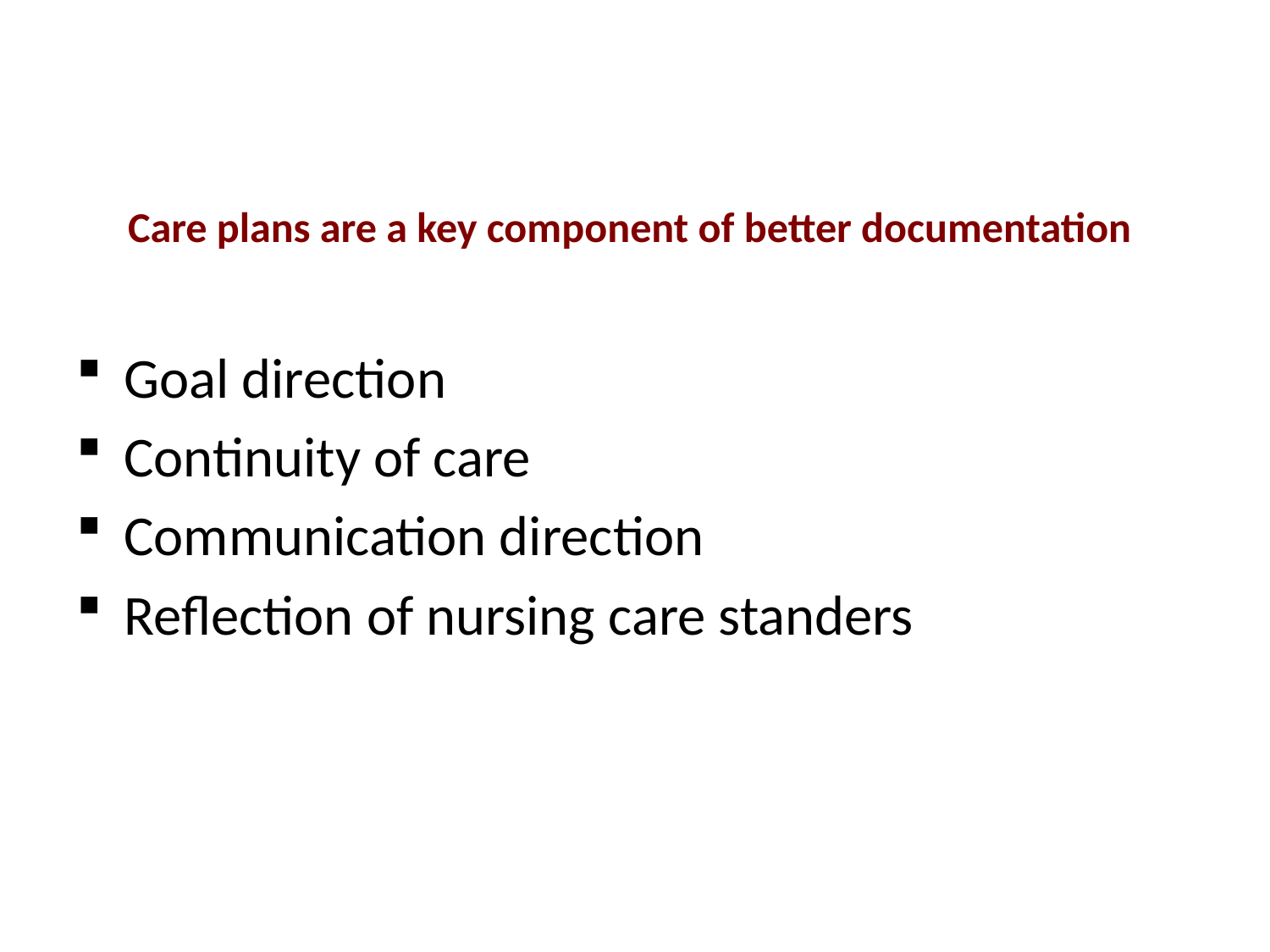

# Care plans are a key component of better documentation
Goal direction
Continuity of care
Communication direction
Reflection of nursing care standers